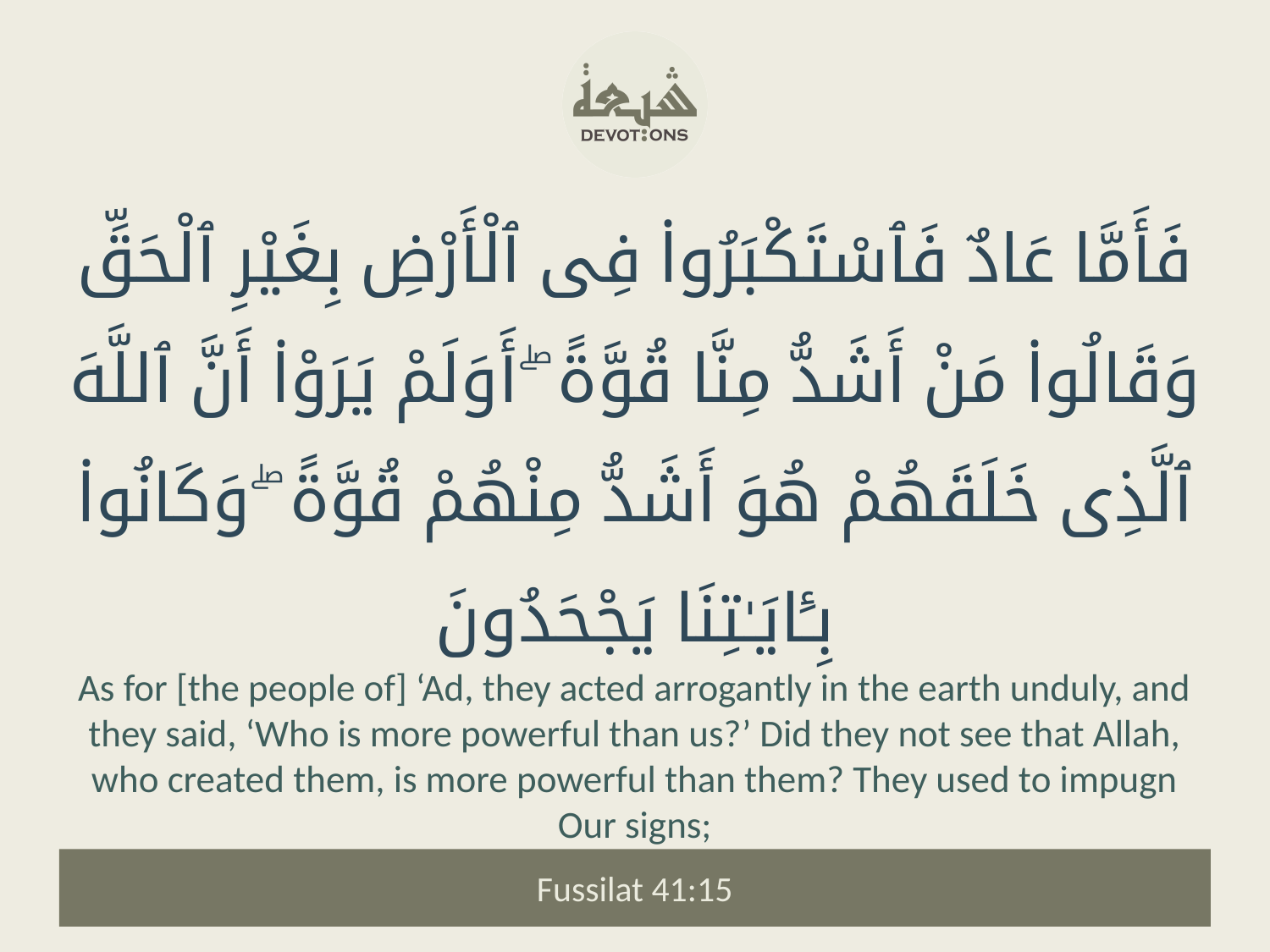

فَأَمَّا عَادٌ فَٱسْتَكْبَرُوا۟ فِى ٱلْأَرْضِ بِغَيْرِ ٱلْحَقِّ وَقَالُوا۟ مَنْ أَشَدُّ مِنَّا قُوَّةً ۖ أَوَلَمْ يَرَوْا۟ أَنَّ ٱللَّهَ ٱلَّذِى خَلَقَهُمْ هُوَ أَشَدُّ مِنْهُمْ قُوَّةً ۖ وَكَانُوا۟ بِـَٔايَـٰتِنَا يَجْحَدُونَ
As for [the people of] ‘Ad, they acted arrogantly in the earth unduly, and they said, ‘Who is more powerful than us?’ Did they not see that Allah, who created them, is more powerful than them? They used to impugn Our signs;
Fussilat 41:15